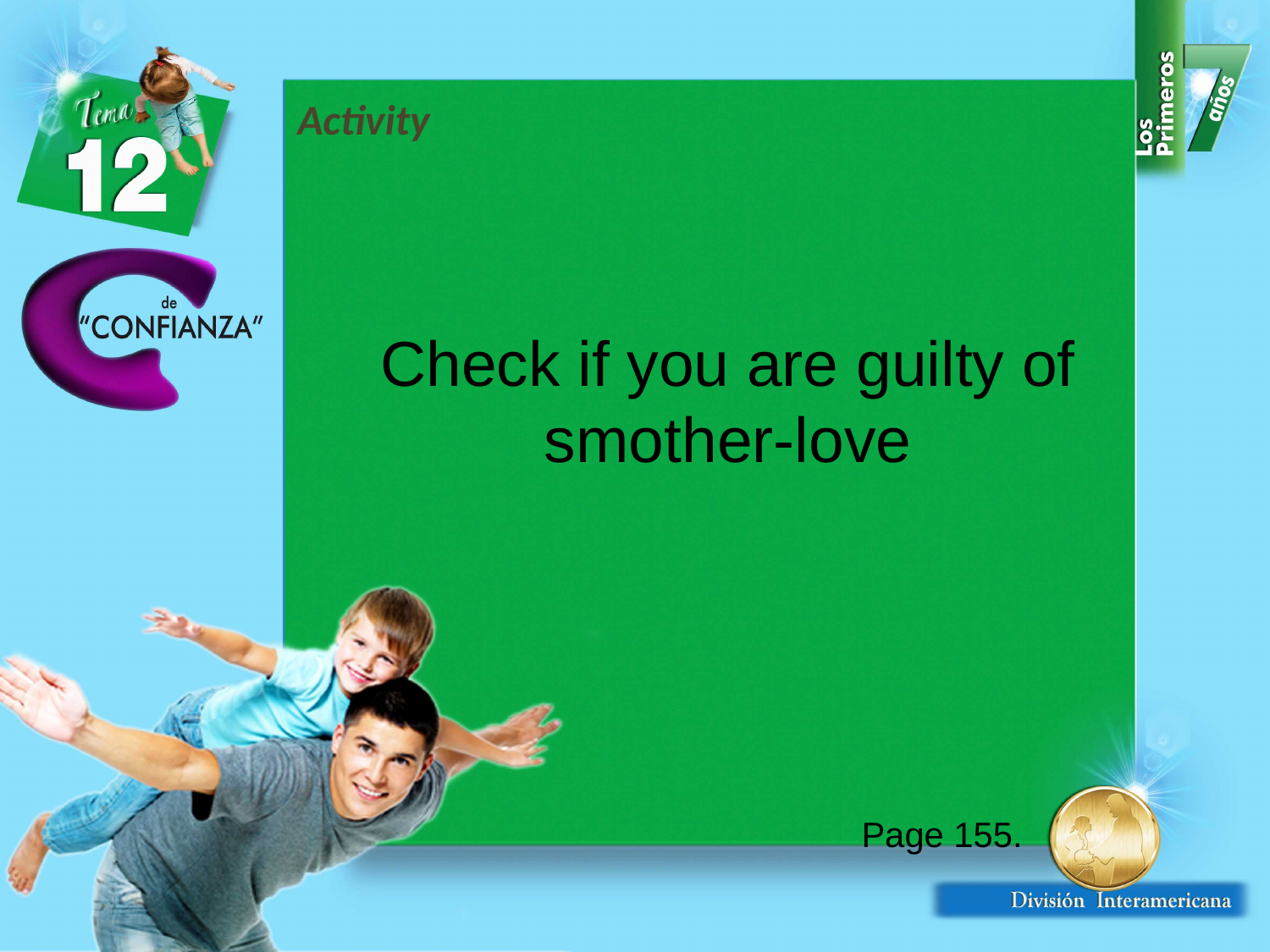

Activity
Check if you are guilty of smother-love
Page 155.